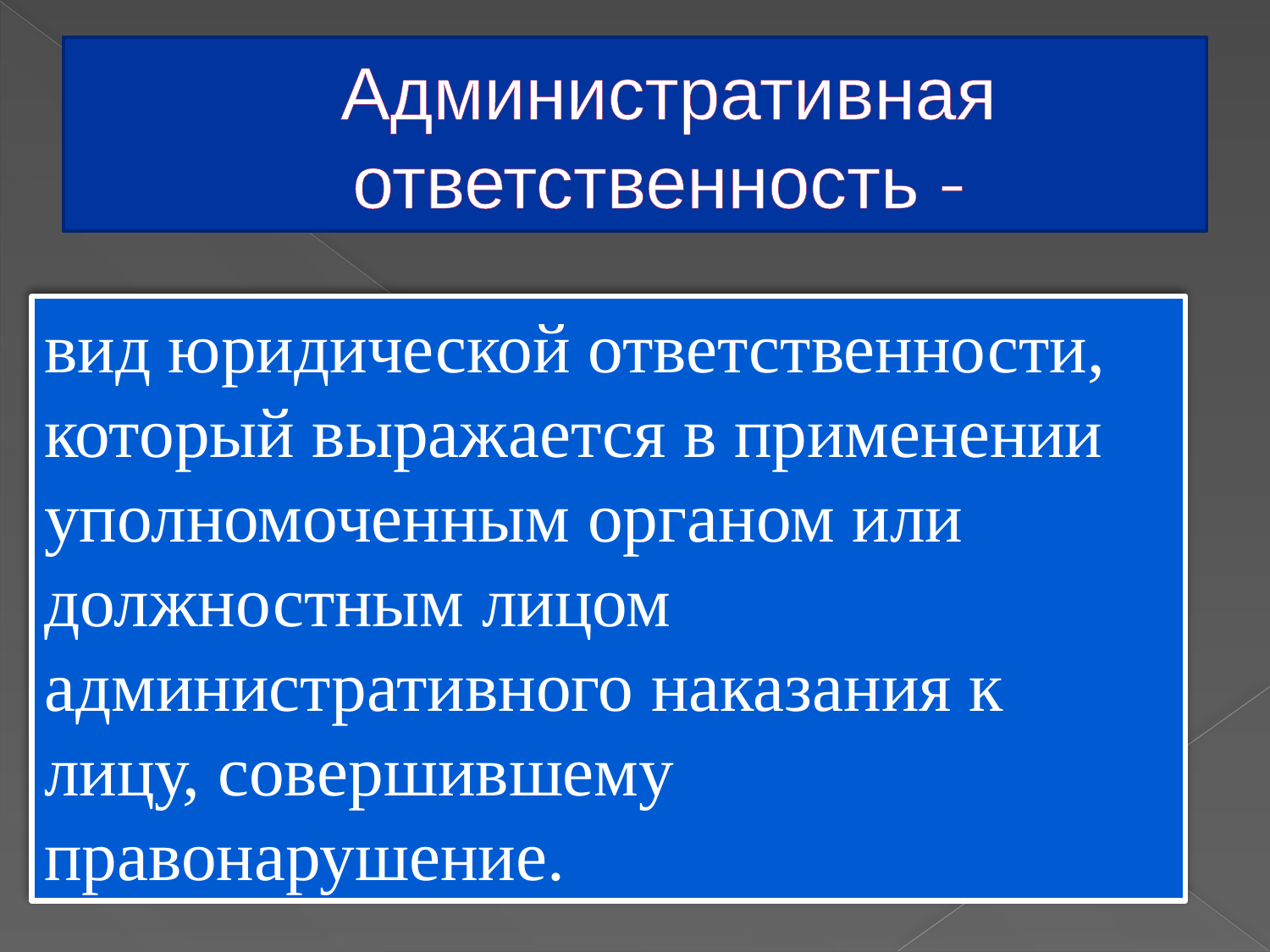

# Административная ответственность -
вид юридической ответственности, который выражается в применении уполномоченным органом или должностным лицом административного наказания к лицу, совершившему правонарушение.